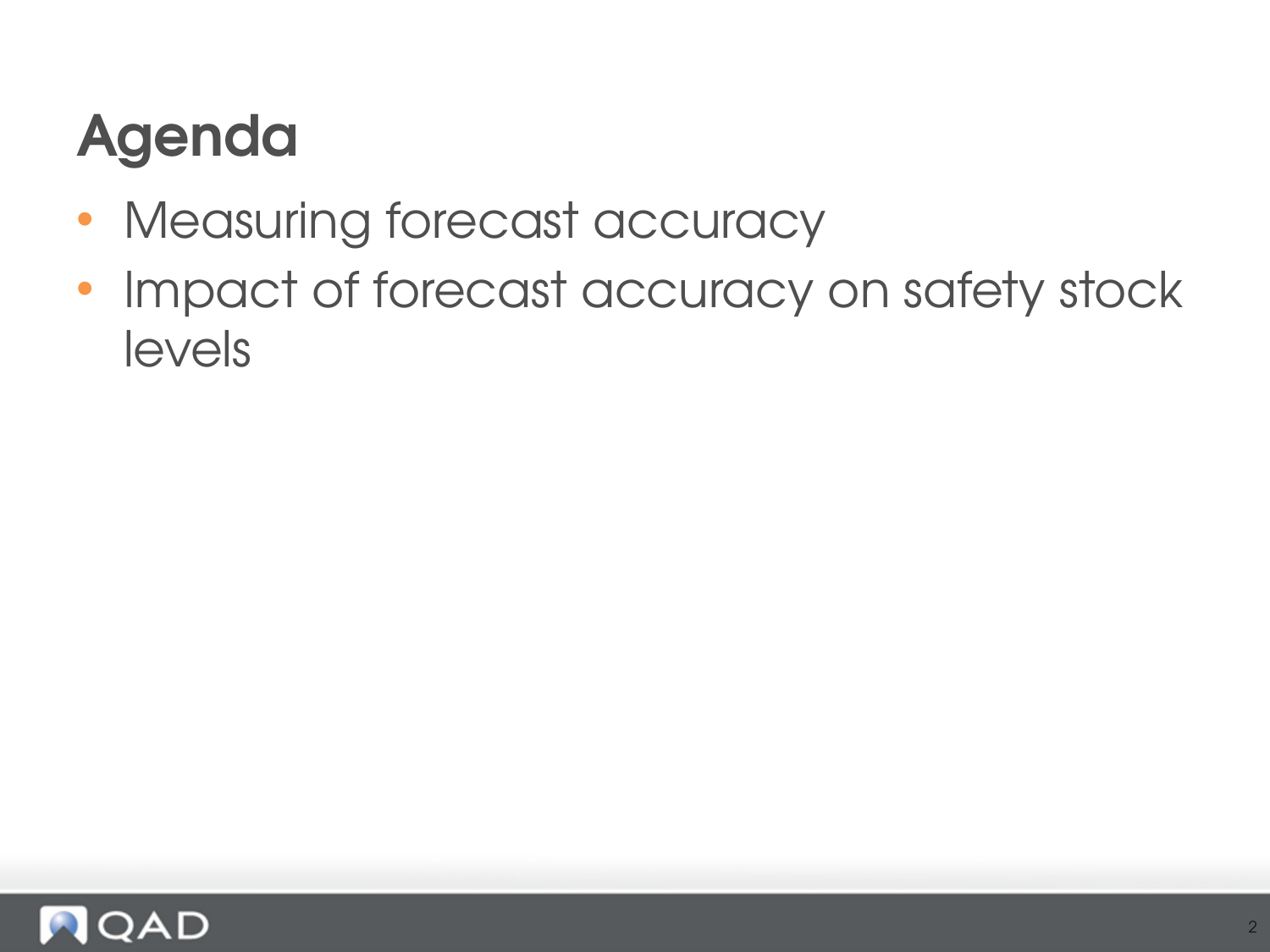

# Agenda
Measuring forecast accuracy
Impact of forecast accuracy on safety stock levels

2